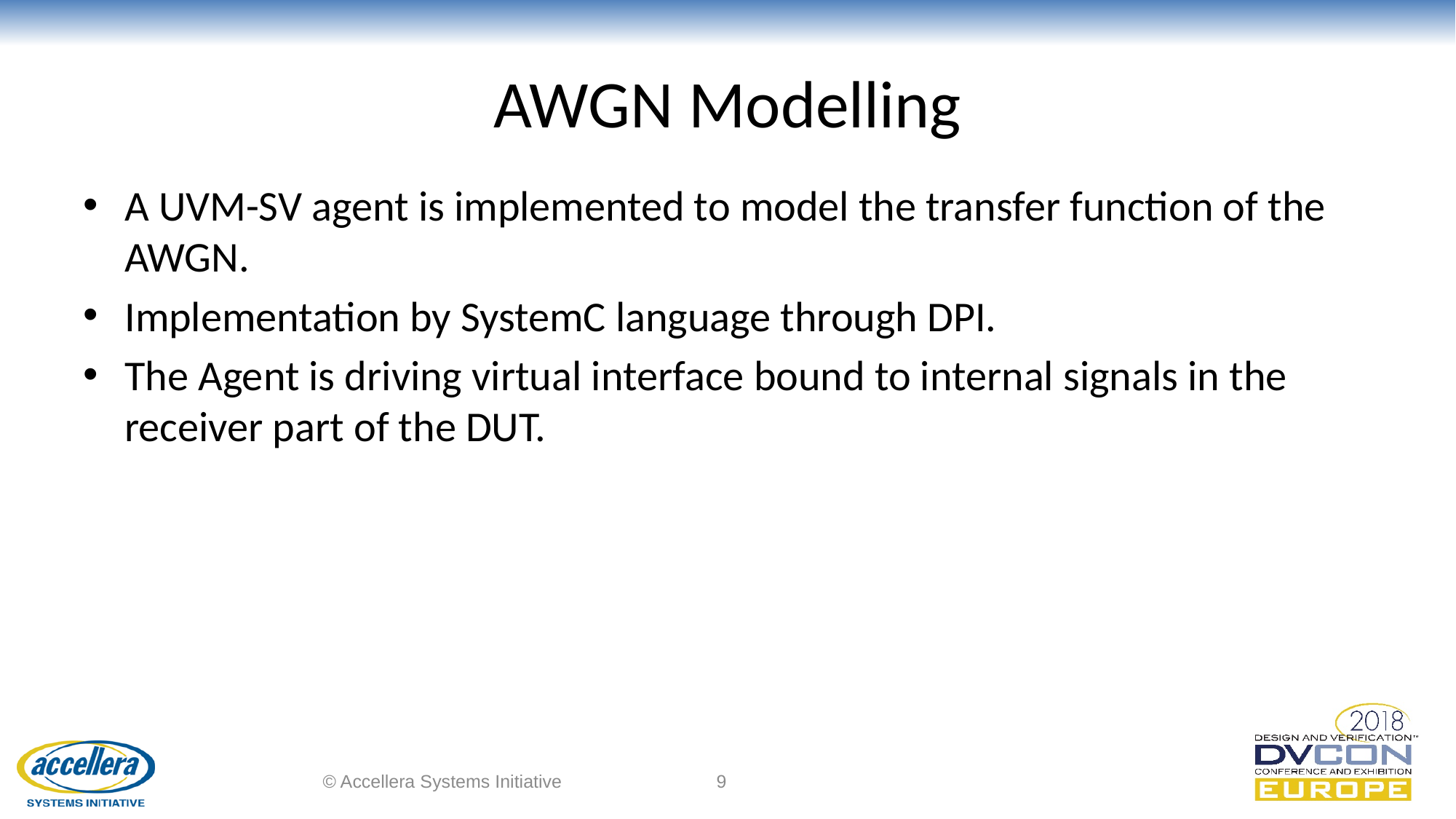

# AWGN Modelling
A UVM-SV agent is implemented to model the transfer function of the AWGN.
Implementation by SystemC language through DPI.
The Agent is driving virtual interface bound to internal signals in the receiver part of the DUT.

© Accellera Systems Initiative
9